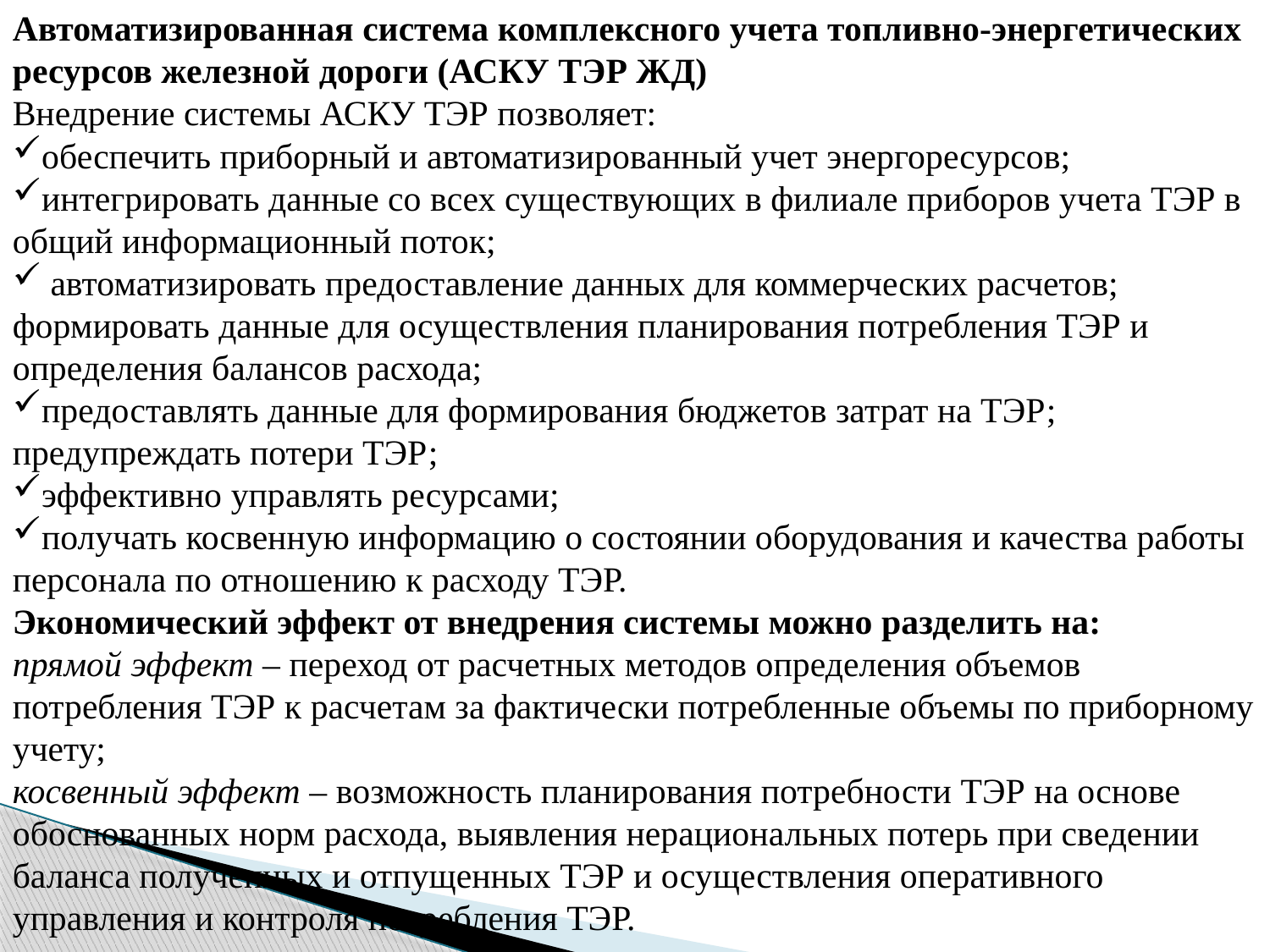

Автоматизированная система комплексного учета топливно-энергетических ресурсов железной дороги (АСКУ ТЭР ЖД)
Внедрение системы АСКУ ТЭР позволяет:
обеспечить приборный и автоматизированный учет энергоресурсов;
интегрировать данные со всех существующих в филиале приборов учета ТЭР в общий информационный поток;
 автоматизировать предоставление данных для коммерческих расчетов;
формировать данные для осуществления планирования потребления ТЭР и определения балансов расхода;
предоставлять данные для формирования бюджетов затрат на ТЭР;
предупреждать потери ТЭР;
эффективно управлять ресурсами;
получать косвенную информацию о состоянии оборудования и качества работы персонала по отношению к расходу ТЭР.
Экономический эффект от внедрения системы можно разделить на:
прямой эффект – переход от расчетных методов определения объемов потребления ТЭР к расчетам за фактически потребленные объемы по приборному учету;
косвенный эффект – возможность планирования потребности ТЭР на основе обоснованных норм расхода, выявления нерациональных потерь при сведении баланса полученных и отпущенных ТЭР и осуществления оперативного управления и контроля потребления ТЭР.